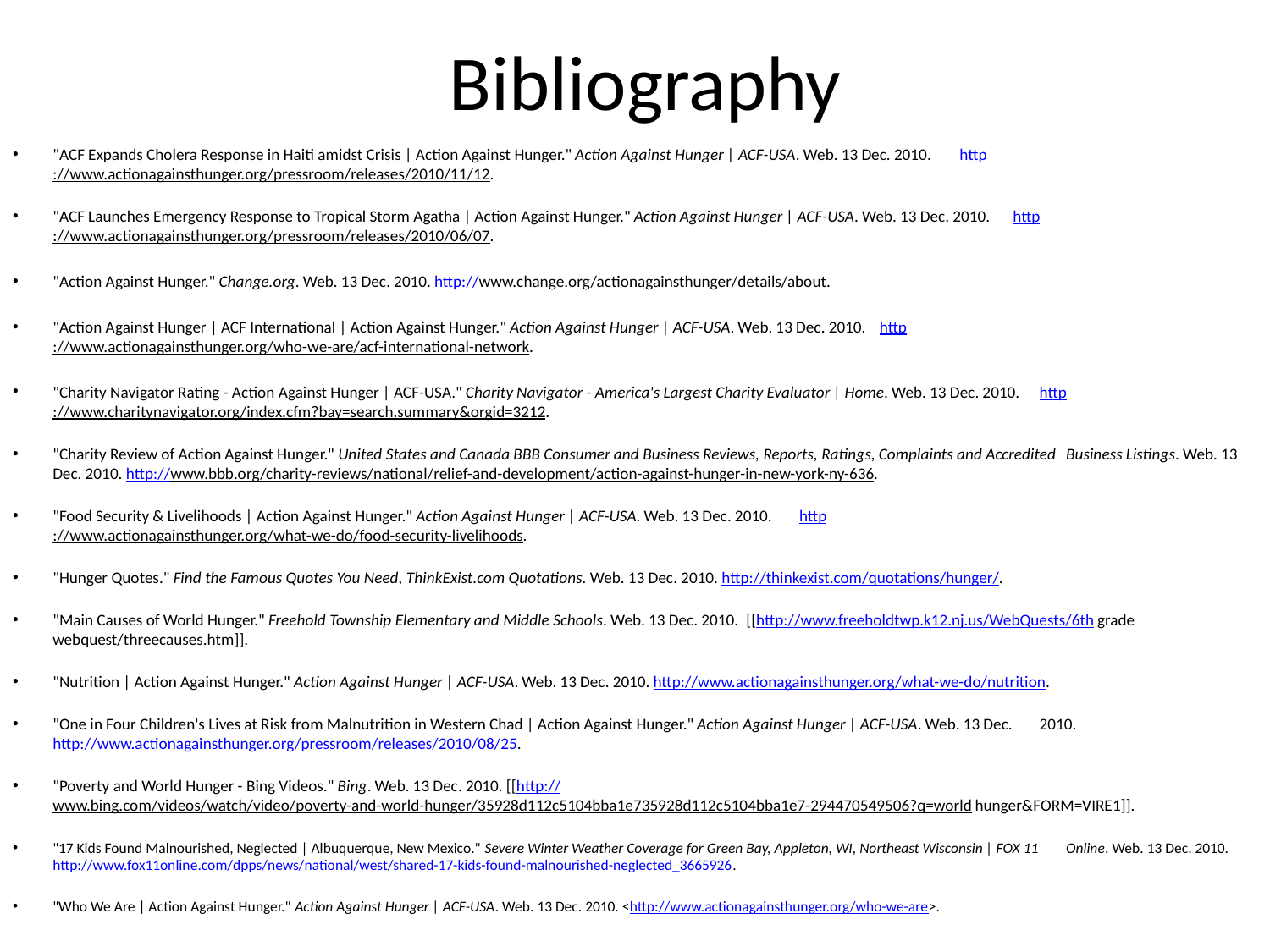

# Bibliography
"ACF Expands Cholera Response in Haiti amidst Crisis | Action Against Hunger." Action Against Hunger | ACF-USA. Web. 13 Dec. 2010. 	http://www.actionagainsthunger.org/pressroom/releases/2010/11/12.
"ACF Launches Emergency Response to Tropical Storm Agatha | Action Against Hunger." Action Against Hunger | ACF-USA. Web. 13 Dec. 2010. 	http://www.actionagainsthunger.org/pressroom/releases/2010/06/07.

"Action Against Hunger." Change.org. Web. 13 Dec. 2010. http://www.change.org/actionagainsthunger/details/about.

"Action Against Hunger | ACF International | Action Against Hunger." Action Against Hunger | ACF-USA. Web. 13 Dec. 2010. 	http://www.actionagainsthunger.org/who-we-are/acf-international-network.

"Charity Navigator Rating - Action Against Hunger | ACF-USA." Charity Navigator - America's Largest Charity Evaluator | Home. Web. 13 Dec. 2010. 	http://www.charitynavigator.org/index.cfm?bay=search.summary&orgid=3212.
"Charity Review of Action Against Hunger." United States and Canada BBB Consumer and Business Reviews, Reports, Ratings, Complaints and Accredited 	Business Listings. Web. 13 Dec. 2010. http://www.bbb.org/charity-reviews/national/relief-and-development/action-against-hunger-in-new-	york-ny-636.
"Food Security & Livelihoods | Action Against Hunger." Action Against Hunger | ACF-USA. Web. 13 Dec. 2010. 	http://www.actionagainsthunger.org/what-we-do/food-security-livelihoods.
"Hunger Quotes." Find the Famous Quotes You Need, ThinkExist.com Quotations. Web. 13 Dec. 2010. http://thinkexist.com/quotations/hunger/.
"Main Causes of World Hunger." Freehold Township Elementary and Middle Schools. Web. 13 Dec. 2010. 	[[http://www.freeholdtwp.k12.nj.us/WebQuests/6th grade webquest/threecauses.htm]].
"Nutrition | Action Against Hunger." Action Against Hunger | ACF-USA. Web. 13 Dec. 2010. http://www.actionagainsthunger.org/what-we-do/nutrition.
"One in Four Children's Lives at Risk from Malnutrition in Western Chad | Action Against Hunger." Action Against Hunger | ACF-USA. Web. 13 Dec. 	2010. http://www.actionagainsthunger.org/pressroom/releases/2010/08/25.
"Poverty and World Hunger - Bing Videos." Bing. Web. 13 Dec. 2010. [[http://www.bing.com/videos/watch/video/poverty-and-world-	hunger/35928d112c5104bba1e735928d112c5104bba1e7-294470549506?q=world hunger&FORM=VIRE1]].

"17 Kids Found Malnourished, Neglected | Albuquerque, New Mexico." Severe Winter Weather Coverage for Green Bay, Appleton, WI, Northeast Wisconsin | FOX 11 	Online. Web. 13 Dec. 2010. http://www.fox11online.com/dpps/news/national/west/shared-17-kids-found-malnourished-neglected_3665926.

"Who We Are | Action Against Hunger." Action Against Hunger | ACF-USA. Web. 13 Dec. 2010. <http://www.actionagainsthunger.org/who-we-are>.